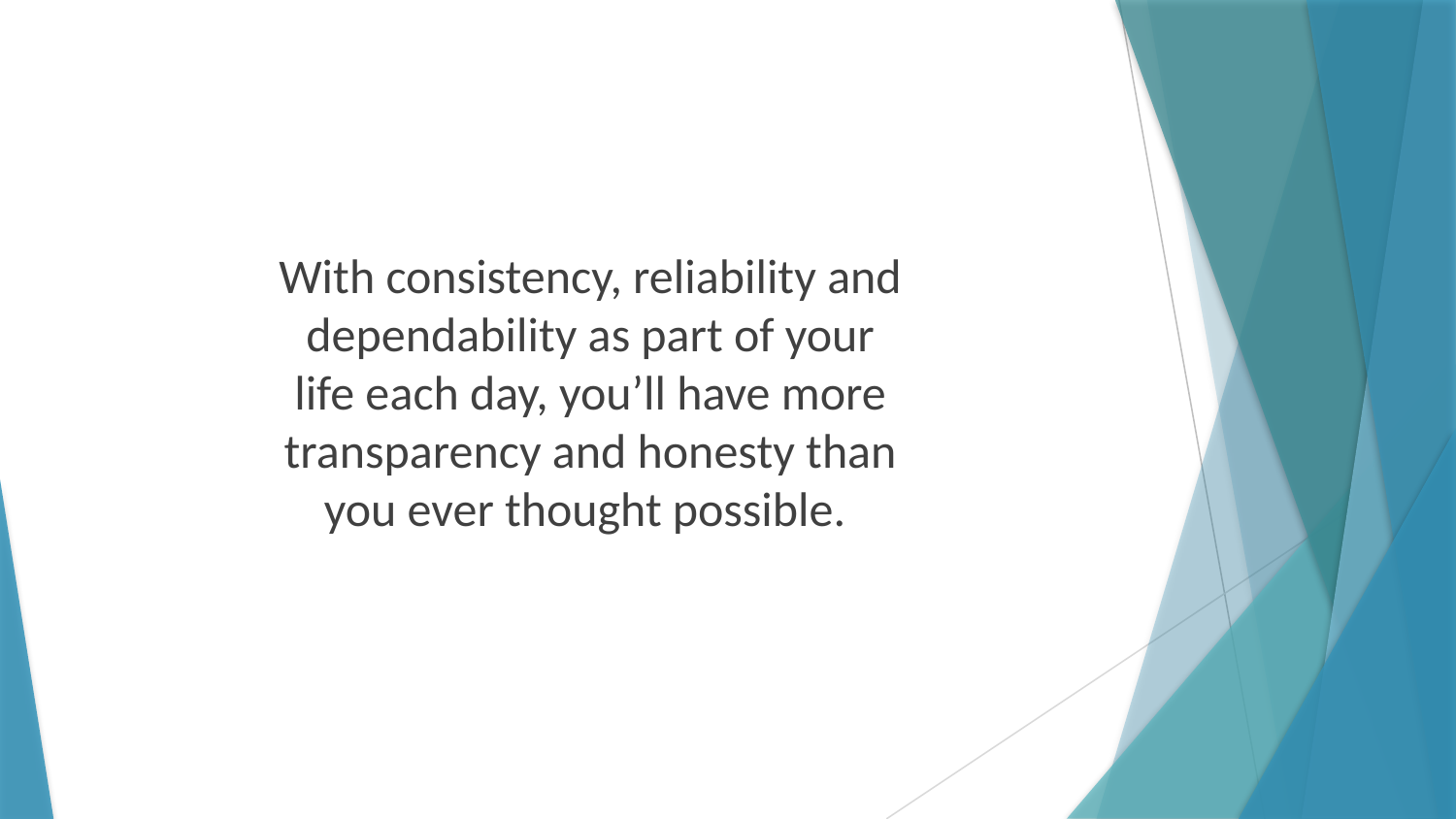

With consistency, reliability and dependability as part of your life each day, you’ll have more transparency and honesty than you ever thought possible.